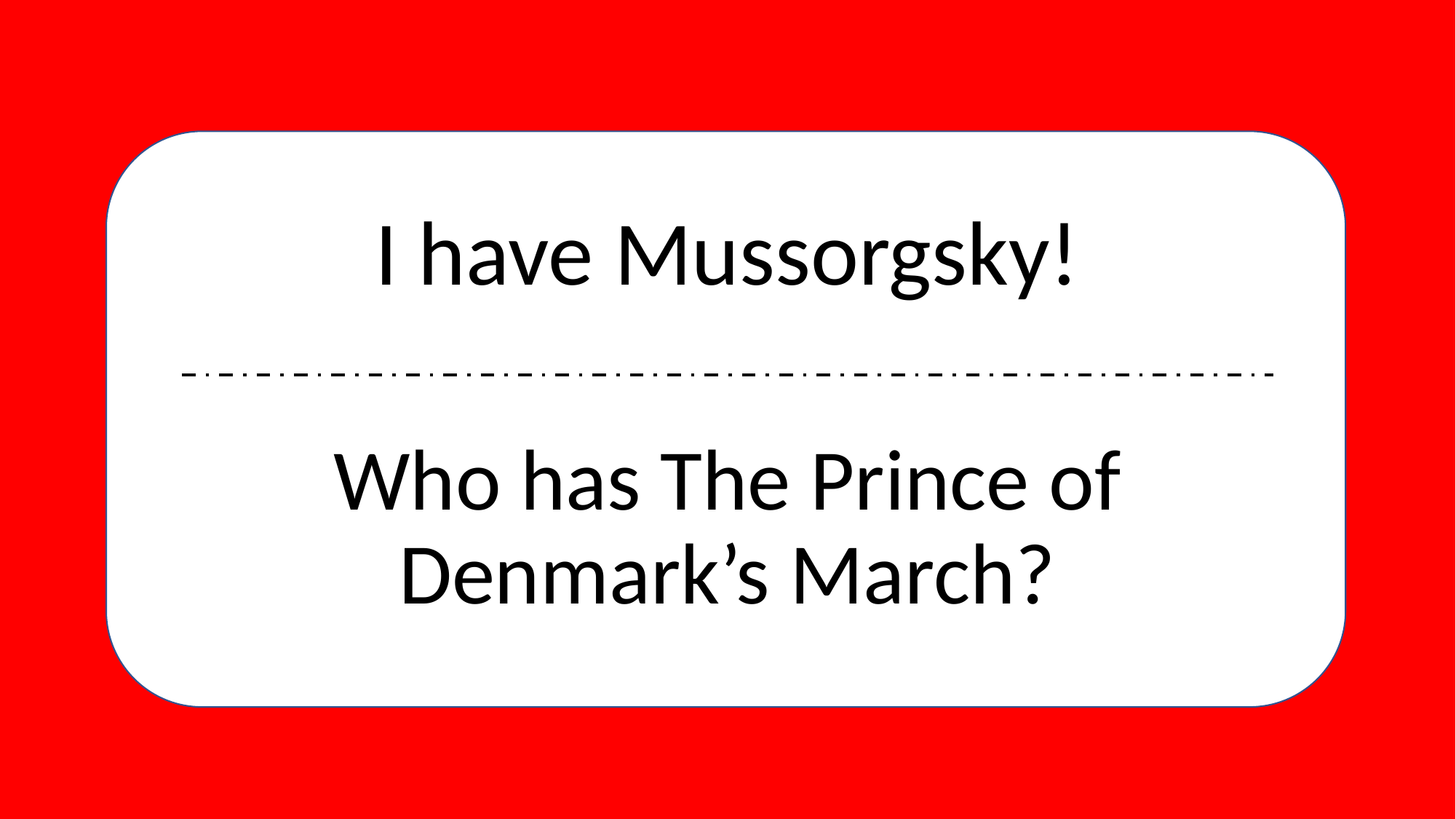

# I have Mussorgsky!
Who has The Prince of Denmark’s March?